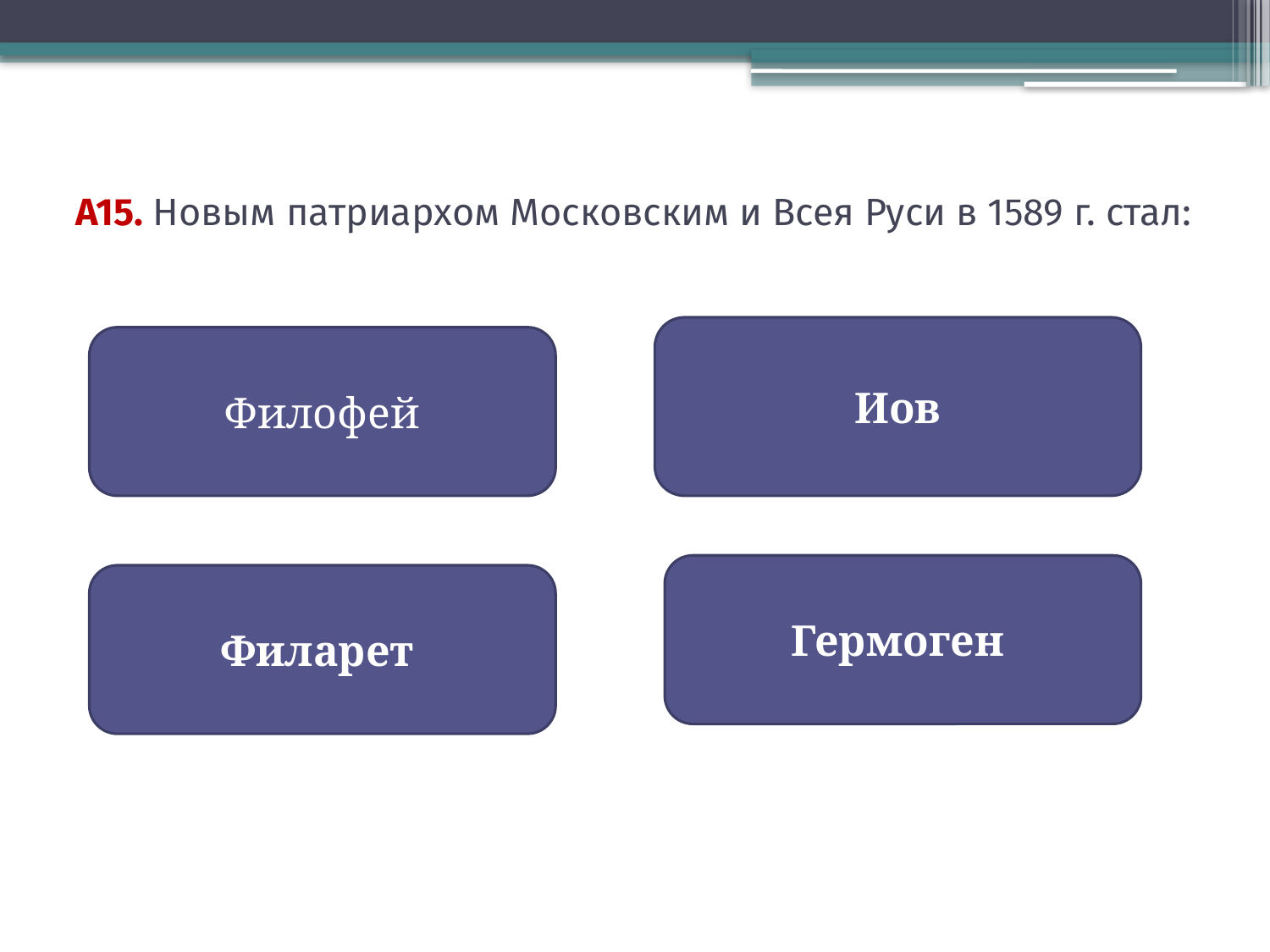

# А15. Новым патриархом Московским и Всея Руси в 1589 г. стал:
Иов
Филофей
Гермоген
Филарет